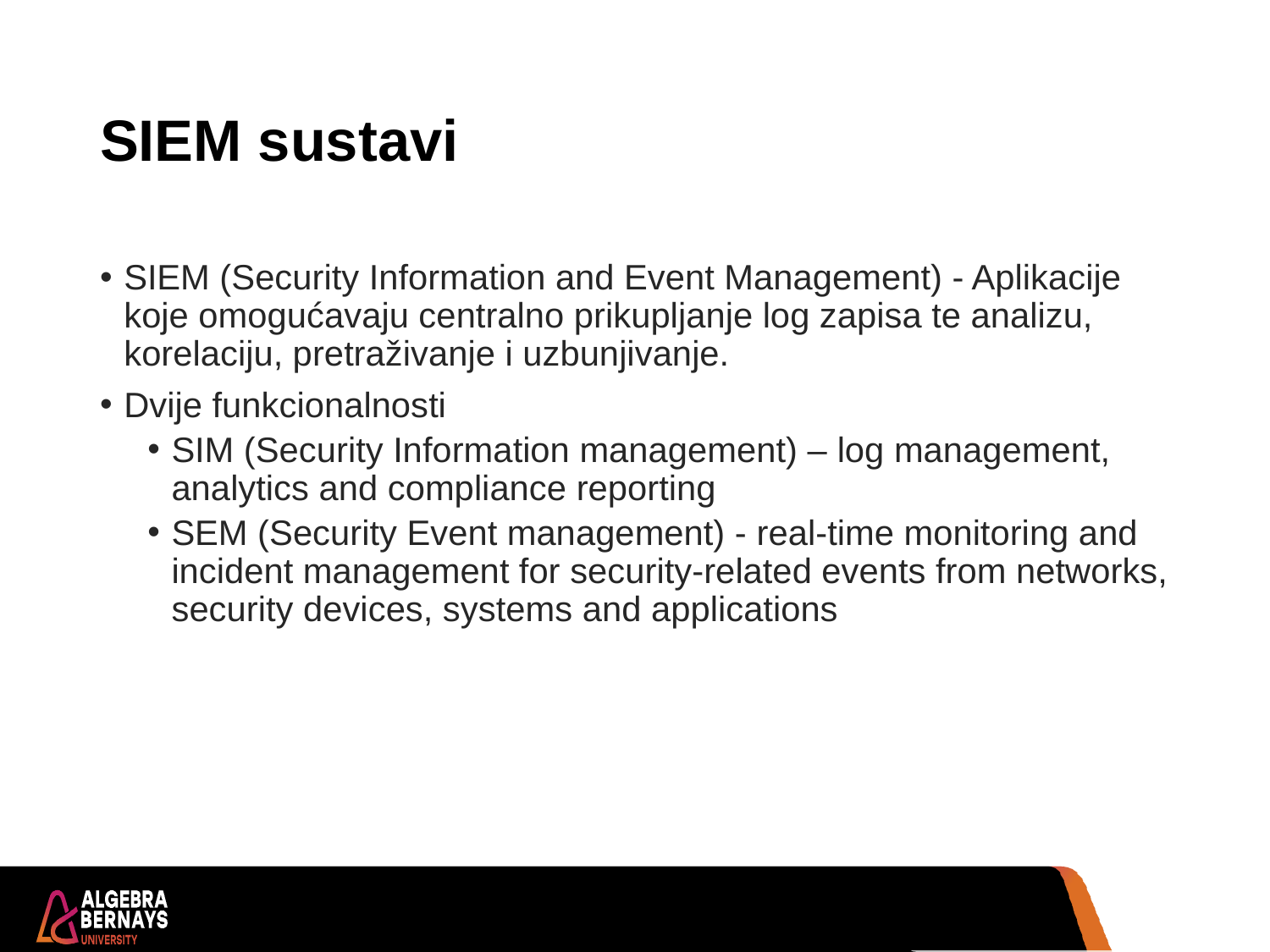

# SIEM sustavi
SIEM (Security Information and Event Management) - Aplikacije koje omogućavaju centralno prikupljanje log zapisa te analizu, korelaciju, pretraživanje i uzbunjivanje.
Dvije funkcionalnosti
SIM (Security Information management) – log management, analytics and compliance reporting
SEM (Security Event management) - real-time monitoring and incident management for security-related events from networks, security devices, systems and applications